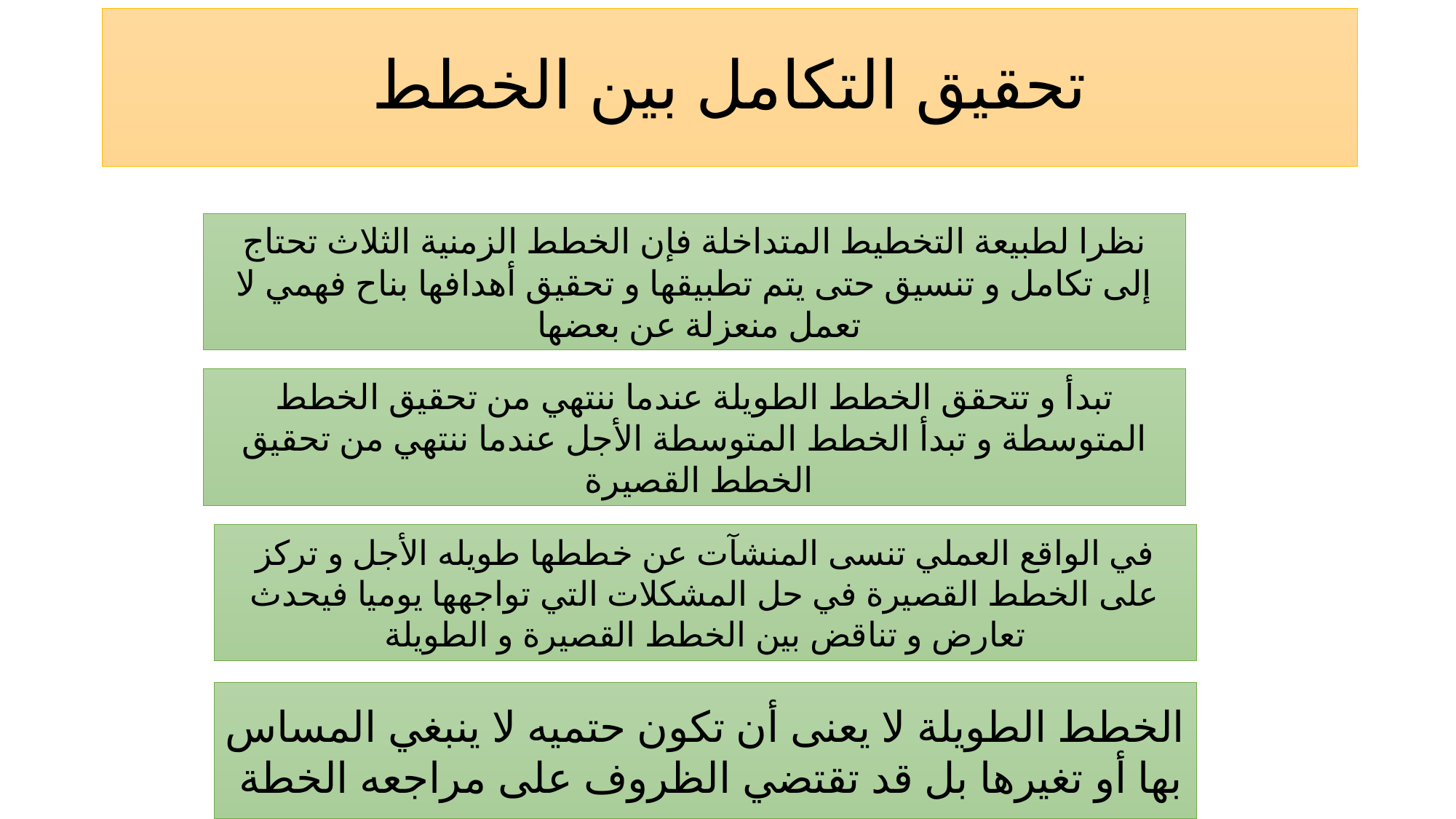

# تحقيق التكامل بين الخطط
نظرا لطبيعة التخطيط المتداخلة فإن الخطط الزمنية الثلاث تحتاج إلى تكامل و تنسيق حتى يتم تطبيقها و تحقيق أهدافها بناح فهمي لا تعمل منعزلة عن بعضها
تبدأ و تتحقق الخطط الطويلة عندما ننتهي من تحقيق الخطط المتوسطة و تبدأ الخطط المتوسطة الأجل عندما ننتهي من تحقيق الخطط القصيرة
في الواقع العملي تنسى المنشآت عن خططها طويله الأجل و تركز على الخطط القصيرة في حل المشكلات التي تواجهها يوميا فيحدث تعارض و تناقض بين الخطط القصيرة و الطويلة
الخطط الطويلة لا يعنى أن تكون حتميه لا ينبغي المساس بها أو تغيرها بل قد تقتضي الظروف على مراجعه الخطة